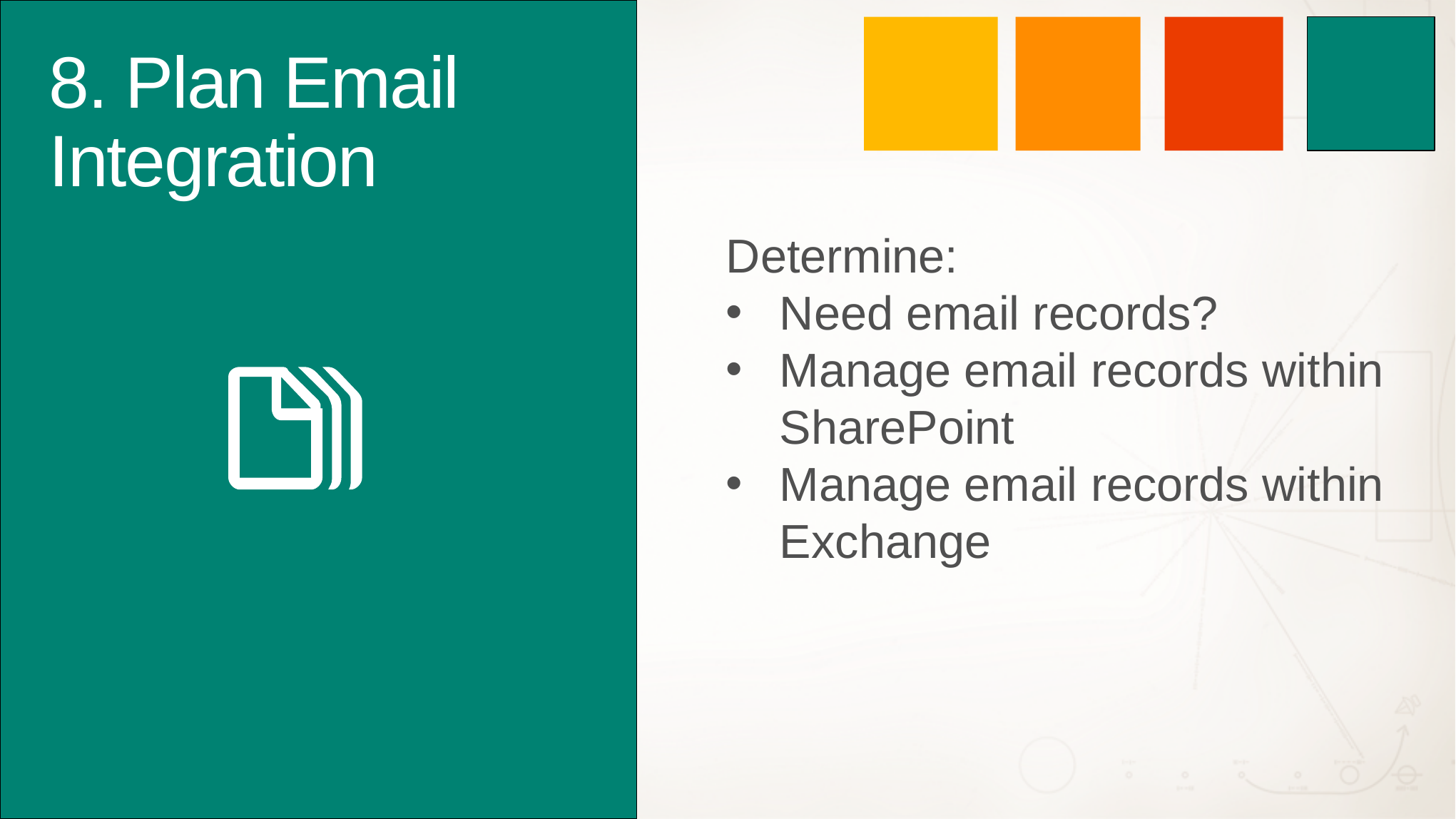

# 8. Plan Email Integration
Determine:
Need email records?
Manage email records within SharePoint
Manage email records within Exchange